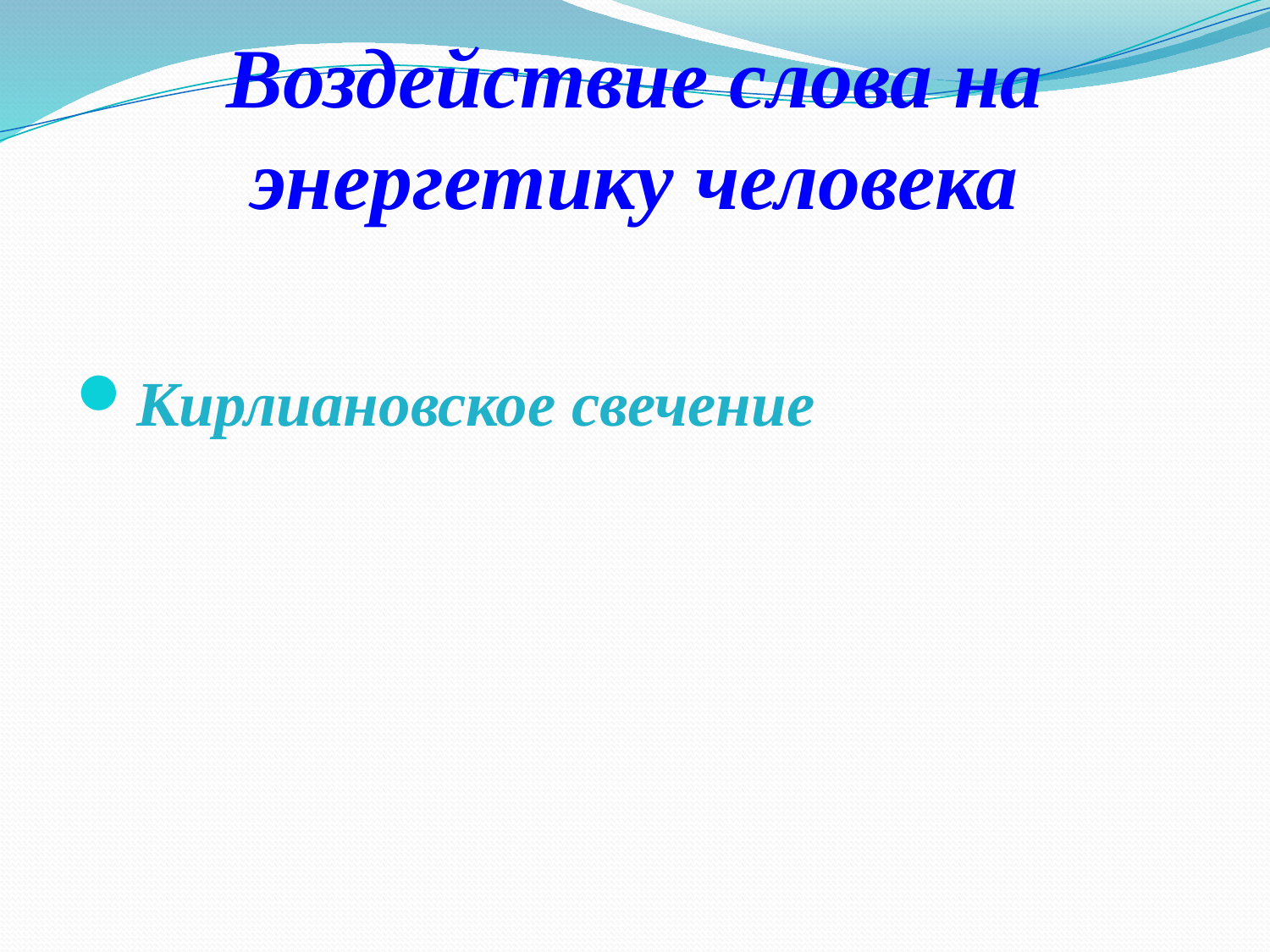

# Воздействие слова на энергетику человека
Кирлиановское свечение